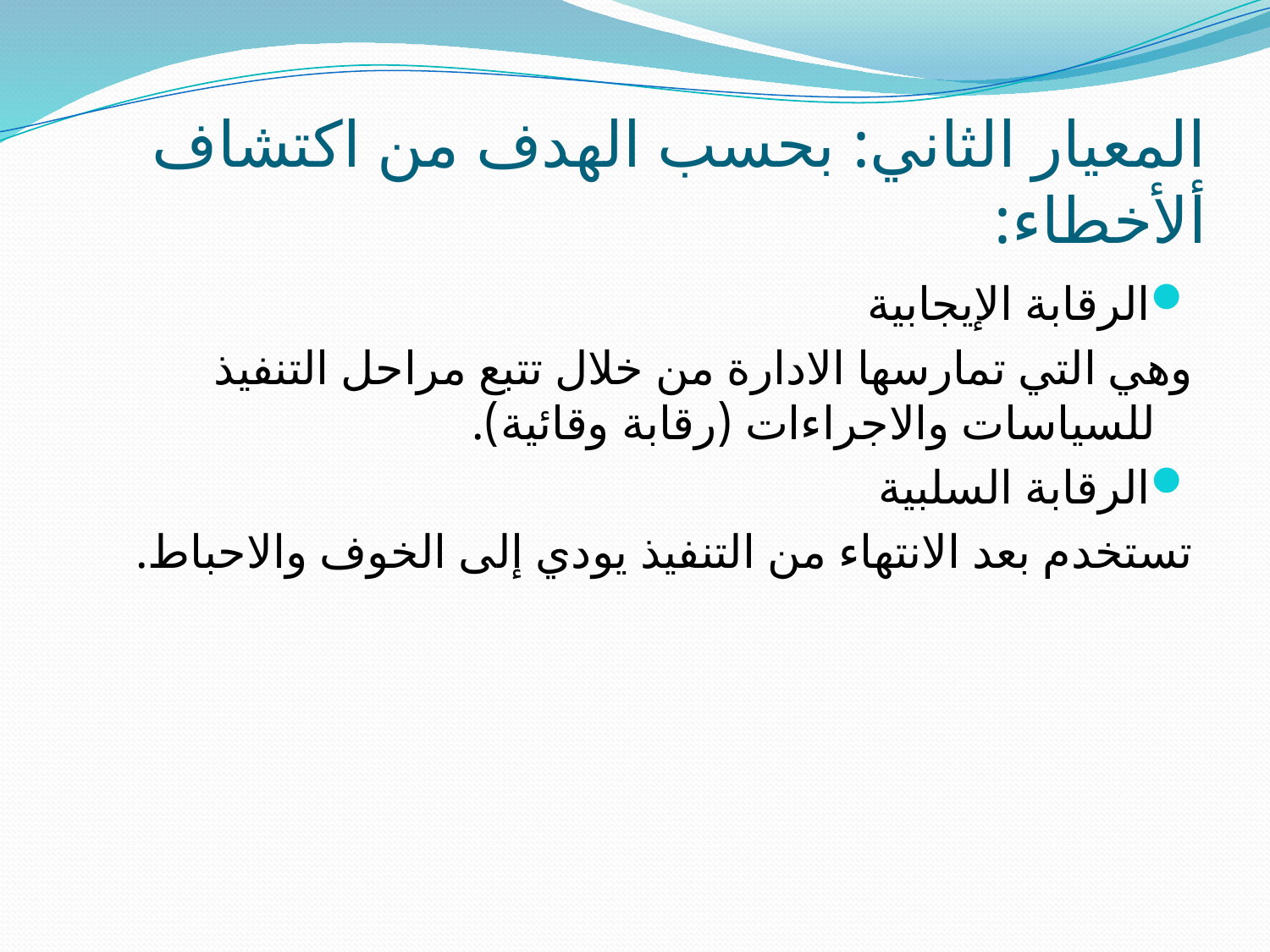

# المعيار الثاني: بحسب الهدف من اكتشاف ألأخطاء:
الرقابة الإيجابية
وهي التي تمارسها الادارة من خلال تتبع مراحل التنفيذ للسياسات والاجراءات (رقابة وقائية).
الرقابة السلبية
تستخدم بعد الانتهاء من التنفيذ يودي إلى الخوف والاحباط.